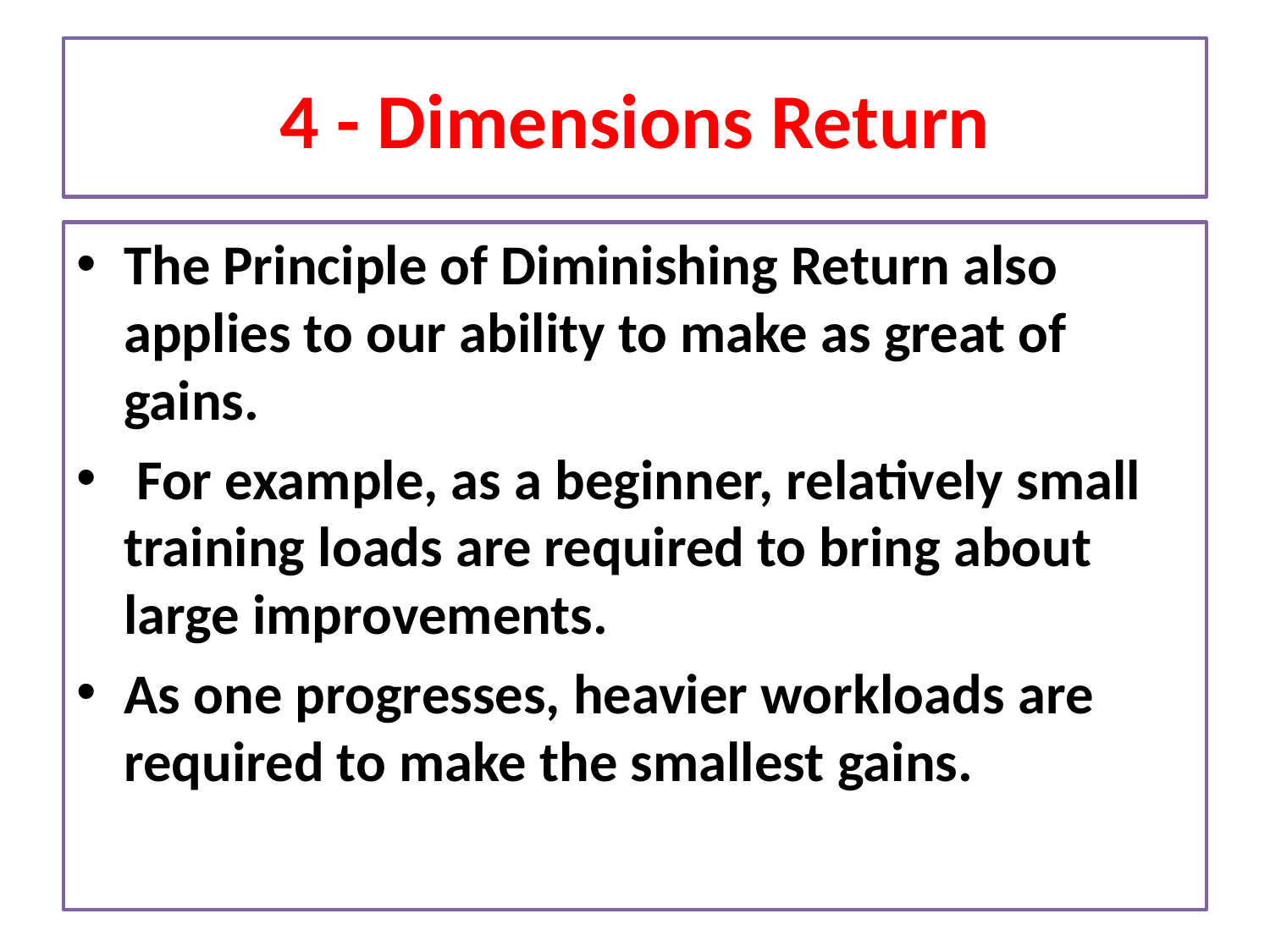

# 4 - Dimensions Return
The Principle of Diminishing Return also applies to our ability to make as great of gains.
 For example, as a beginner, relatively small training loads are required to bring about large improvements.
As one progresses, heavier workloads are required to make the smallest gains.